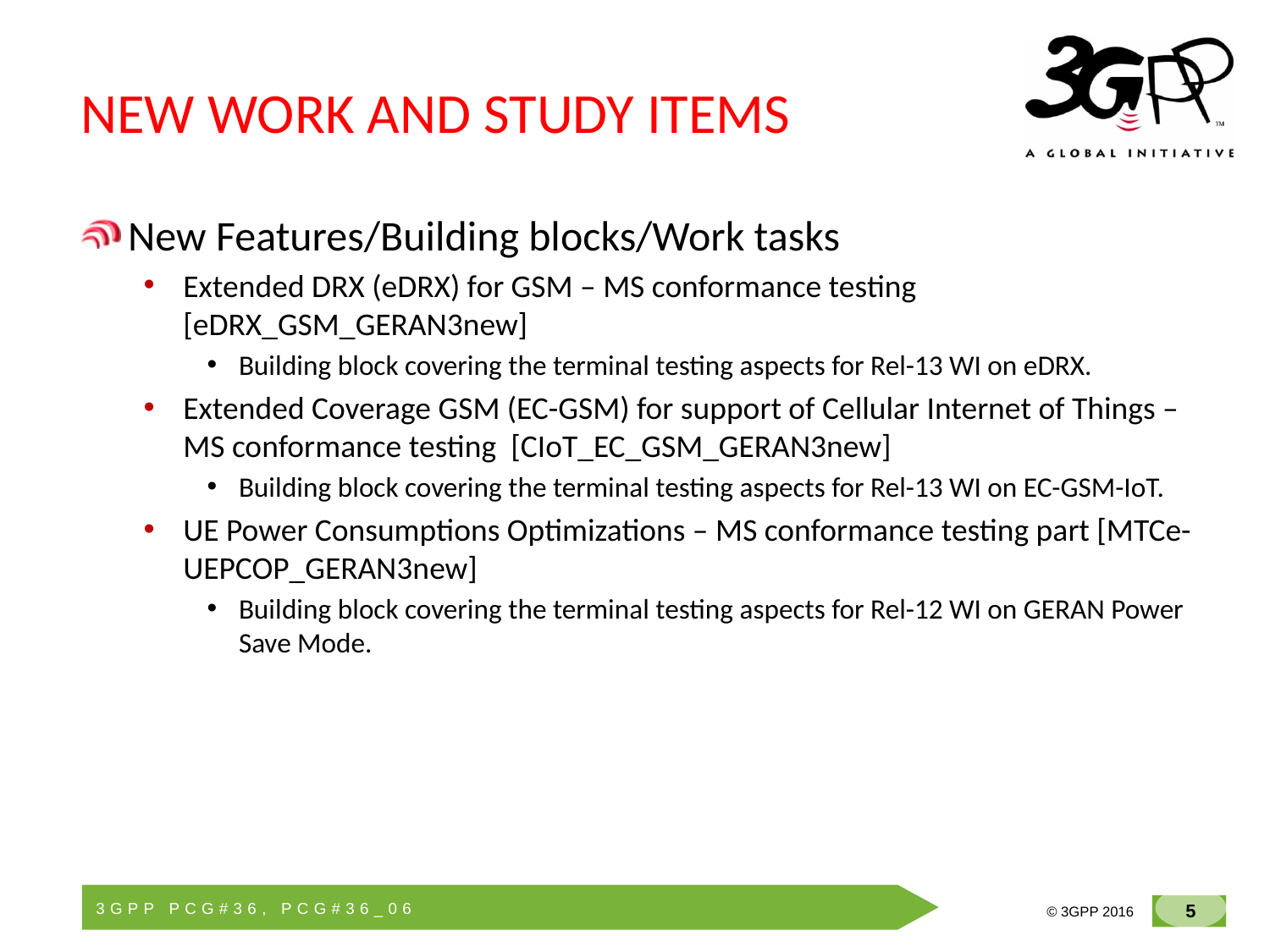

# NEW WORK AND STUDY ITEMS
New Features/Building blocks/Work tasks
Extended DRX (eDRX) for GSM – MS conformance testing [eDRX_GSM_GERAN3new]
Building block covering the terminal testing aspects for Rel-13 WI on eDRX.
Extended Coverage GSM (EC-GSM) for support of Cellular Internet of Things – MS conformance testing  [CIoT_EC_GSM_GERAN3new]
Building block covering the terminal testing aspects for Rel-13 WI on EC-GSM-IoT.
UE Power Consumptions Optimizations – MS conformance testing part [MTCe-UEPCOP_GERAN3new]
Building block covering the terminal testing aspects for Rel-12 WI on GERAN Power Save Mode.